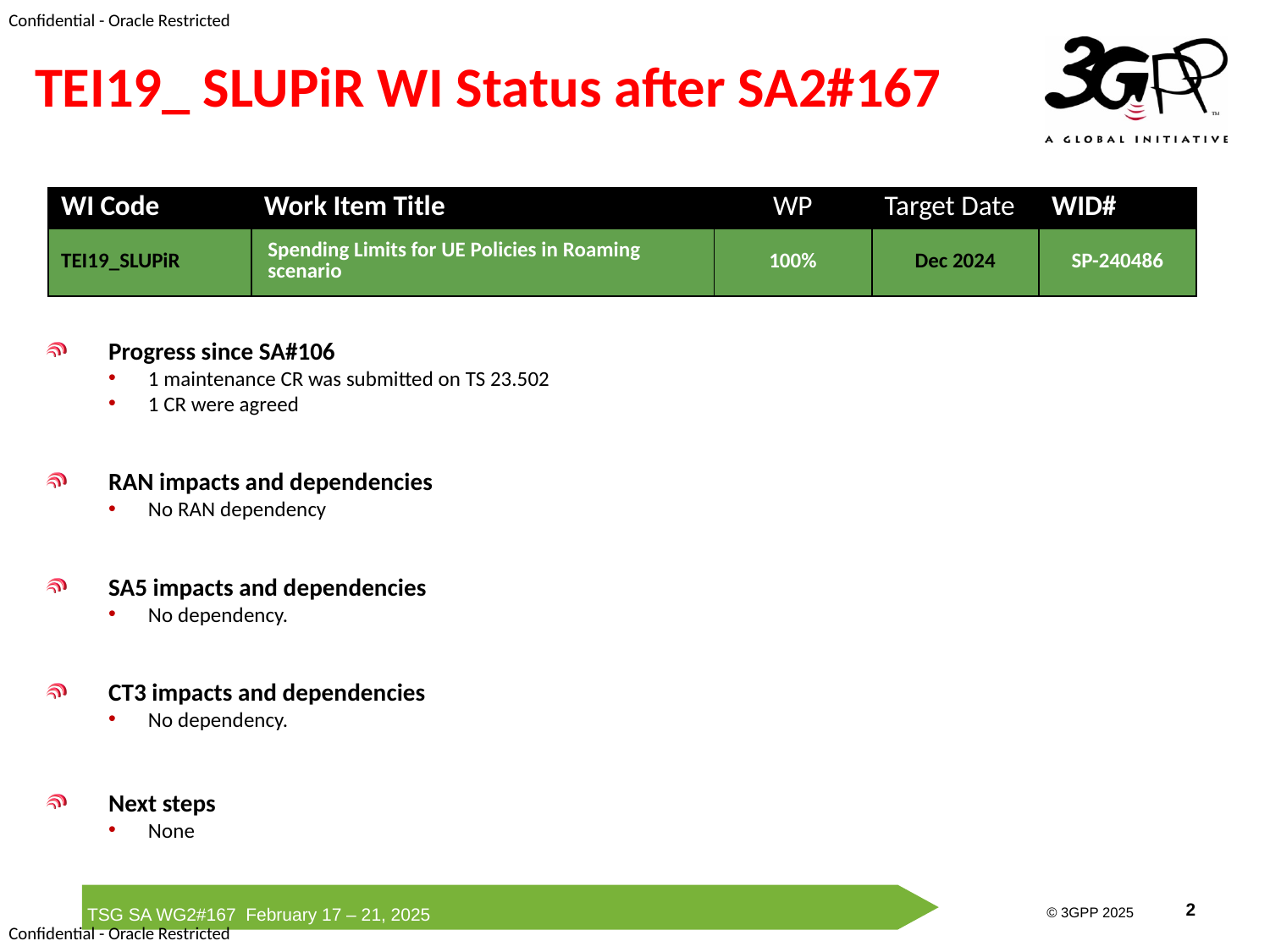

# TEI19_ SLUPiR WI Status after SA2#167
| WI Code | Work Item Title | WP | Target Date | WID# |
| --- | --- | --- | --- | --- |
| TEI19\_SLUPiR | Spending Limits for UE Policies in Roaming scenario | 100% | Dec 2024 | SP-240486 |
Progress since SA#106
1 maintenance CR was submitted on TS 23.502
1 CR were agreed

RAN impacts and dependencies
No RAN dependency

SA5 impacts and dependencies
No dependency.

CT3 impacts and dependencies
No dependency.

Next steps
None